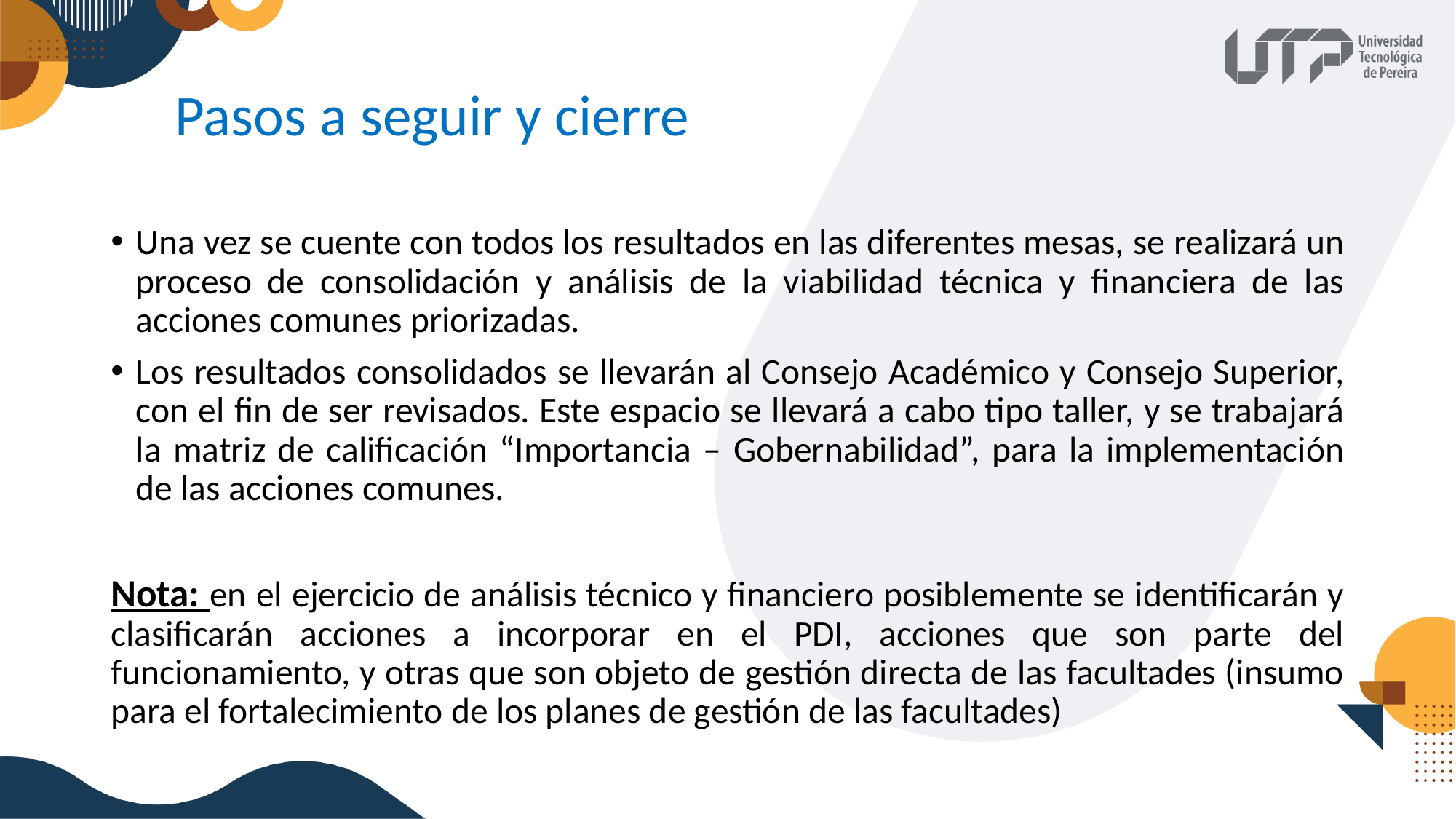

# Pasos a seguir y cierre
Una vez se cuente con todos los resultados en las diferentes mesas, se realizará un proceso de consolidación y análisis de la viabilidad técnica y financiera de las acciones comunes priorizadas.
Los resultados consolidados se llevarán al Consejo Académico y Consejo Superior, con el fin de ser revisados. Este espacio se llevará a cabo tipo taller, y se trabajará la matriz de calificación “Importancia – Gobernabilidad”, para la implementación de las acciones comunes.

Nota: en el ejercicio de análisis técnico y financiero posiblemente se identificarán y clasificarán acciones a incorporar en el PDI, acciones que son parte del funcionamiento, y otras que son objeto de gestión directa de las facultades (insumo para el fortalecimiento de los planes de gestión de las facultades)